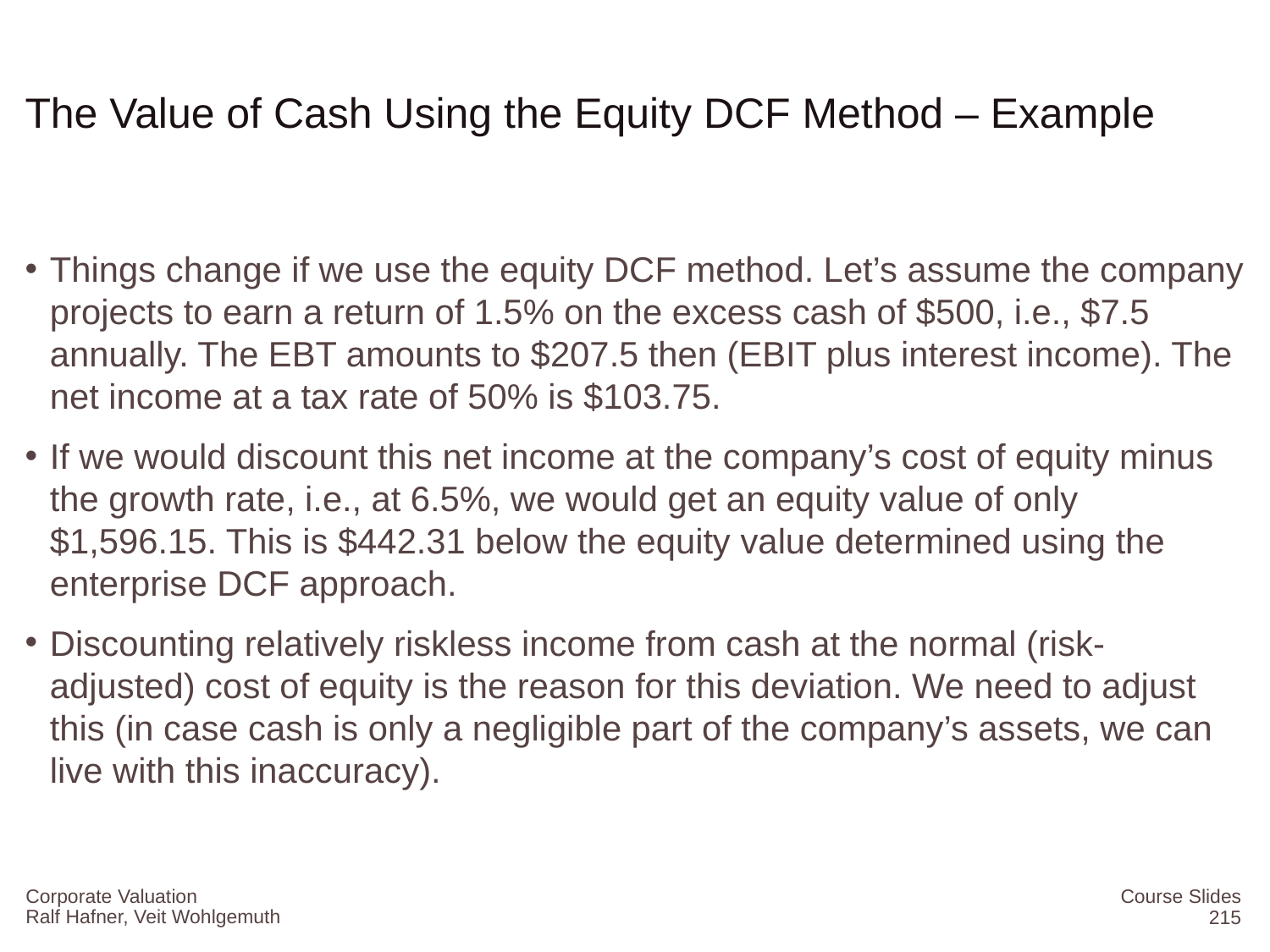

# The Value of Cash Using the Equity DCF Method – Example
Things change if we use the equity DCF method. Let’s assume the company projects to earn a return of 1.5% on the excess cash of $500, i.e., $7.5 annually. The EBT amounts to $207.5 then (EBIT plus interest income). The net income at a tax rate of 50% is $103.75.
If we would discount this net income at the company’s cost of equity minus the growth rate, i.e., at 6.5%, we would get an equity value of only $1,596.15. This is $442.31 below the equity value determined using the enterprise DCF approach.
Discounting relatively riskless income from cash at the normal (risk-adjusted) cost of equity is the reason for this deviation. We need to adjust this (in case cash is only a negligible part of the company’s assets, we can live with this inaccuracy).

Corporate Valuation
Course Slides
215